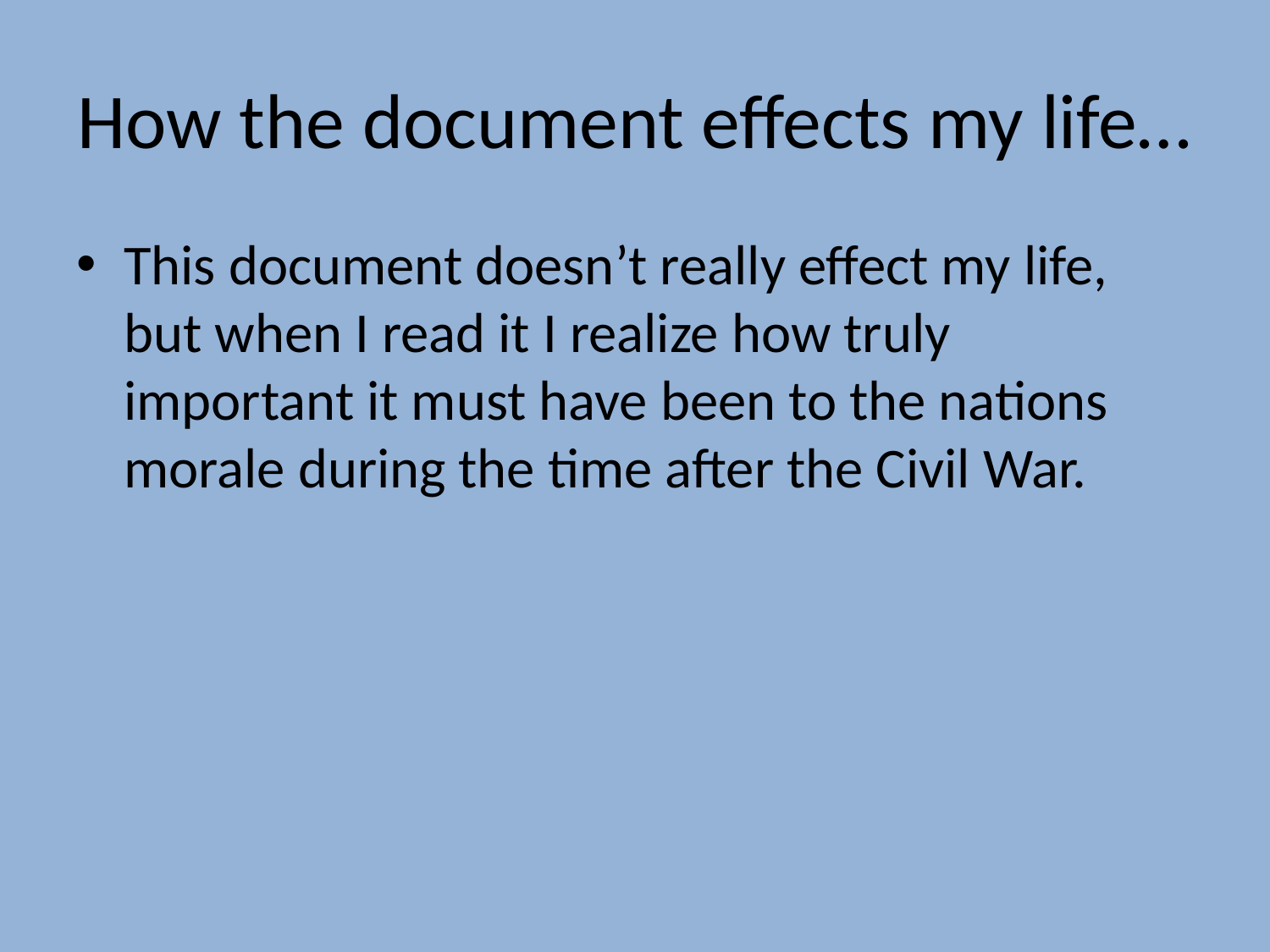

# How the document effects my life…
This document doesn’t really effect my life, but when I read it I realize how truly important it must have been to the nations morale during the time after the Civil War.